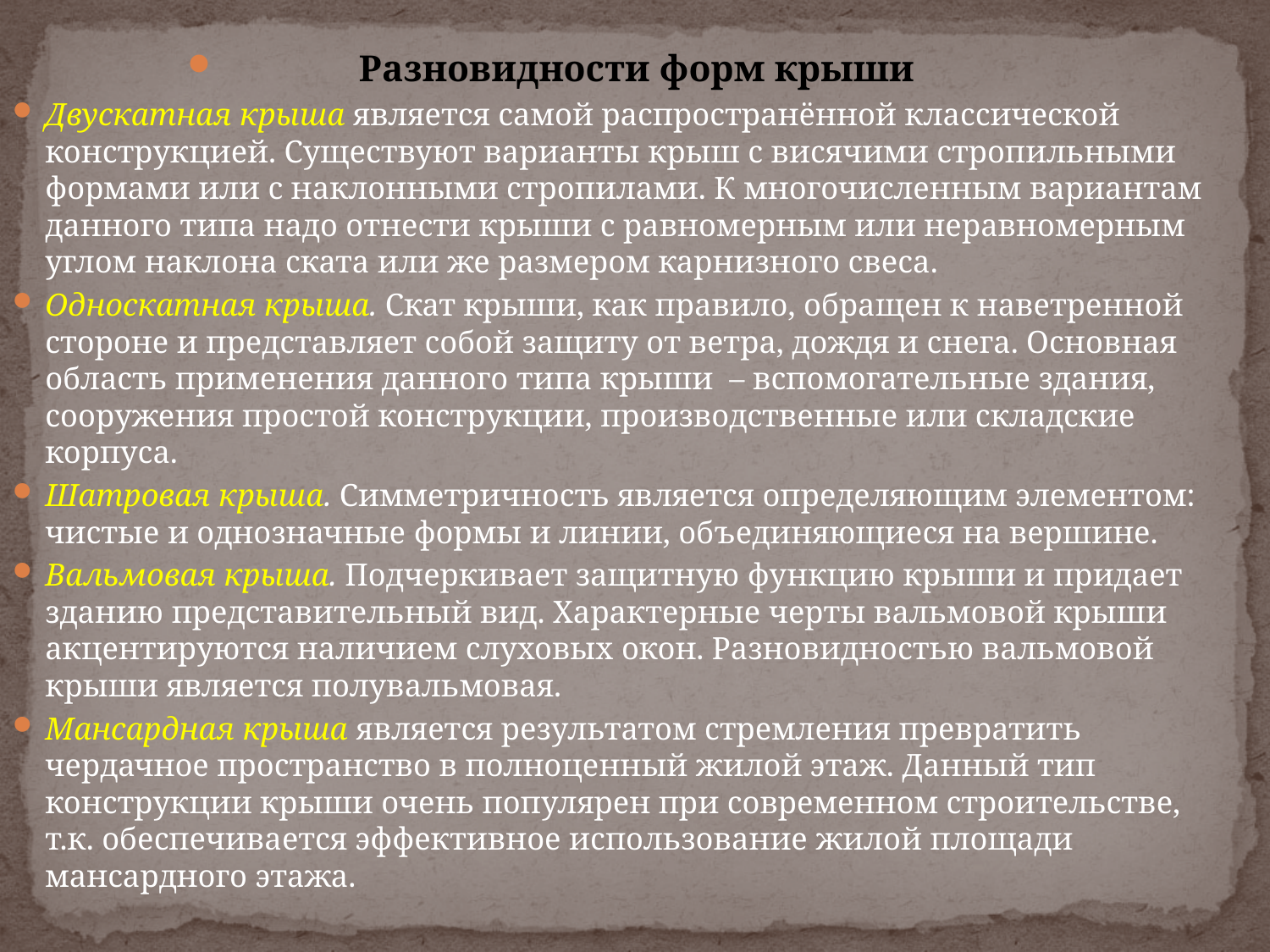

Разновидности форм крыши
Двускатная крыша является самой распространённой классической конструкцией. Существуют варианты крыш с висячими стропильными формами или с наклонными стропилами. К многочисленным вариантам данного типа надо отнести крыши с равномерным или неравномерным углом наклона ската или же размером карнизного свеса.
Односкатная крыша. Скат крыши, как правило, обращен к наветренной стороне и представляет собой защиту от ветра, дождя и снега. Основная область применения данного типа крыши  – вспомогательные здания, сооружения простой конструкции, производственные или складские корпуса.
Шатровая крыша. Симметричность является определяющим элементом: чистые и однозначные формы и линии, объединяющиеся на вершине.
Вальмовая крыша. Подчеркивает защитную функцию крыши и придает зданию представительный вид. Характерные черты вальмовой крыши акцентируются наличием слуховых окон. Разновидностью вальмовой крыши является полувальмовая.
Мансардная крыша является результатом стремления превратить чердачное пространство в полноценный жилой этаж. Данный тип конструкции крыши очень популярен при современном строительстве, т.к. обеспечивается эффективное использование жилой площади мансардного этажа.